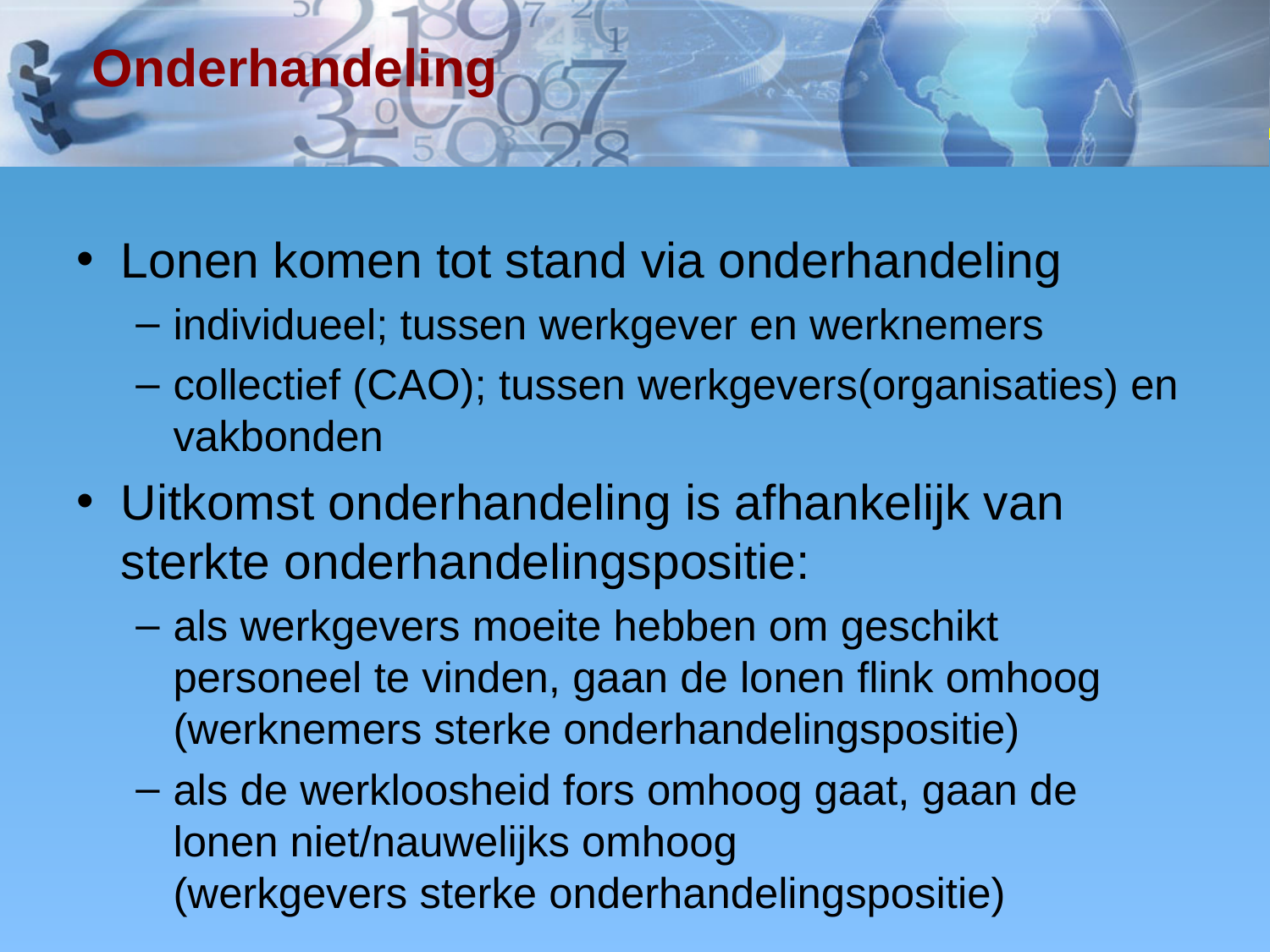

# Onderhandeling
Lonen komen tot stand via onderhandeling
individueel; tussen werkgever en werknemers
collectief (CAO); tussen werkgevers(organisaties) en vakbonden
Uitkomst onderhandeling is afhankelijk van sterkte onderhandelingspositie:
als werkgevers moeite hebben om geschikt personeel te vinden, gaan de lonen flink omhoog
(werknemers sterke onderhandelingspositie)
als de werkloosheid fors omhoog gaat, gaan de lonen niet/nauwelijks omhoog
(werkgevers sterke onderhandelingspositie)